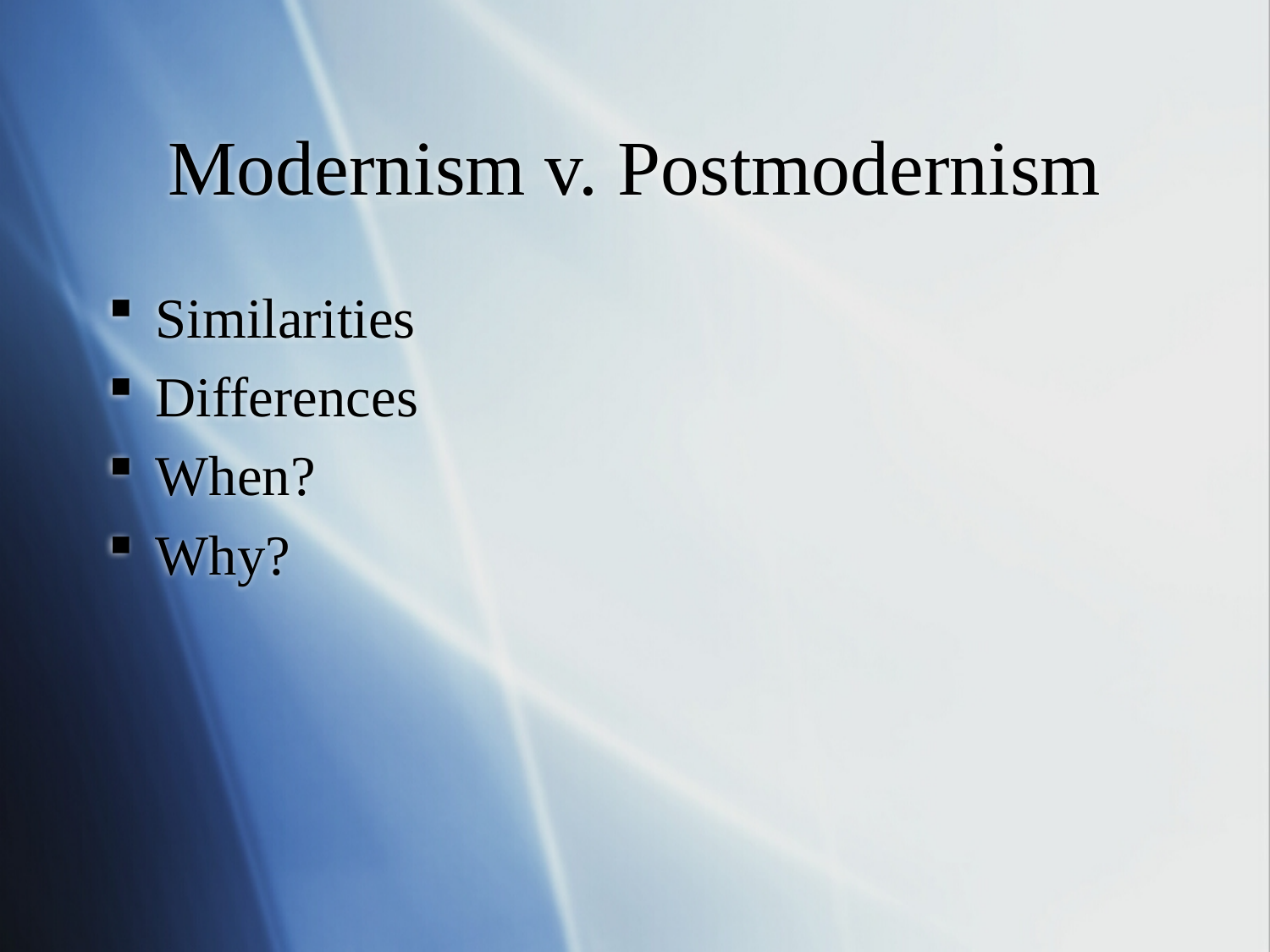

Modernism v. Postmodernism
Similarities
Differences
When?
Why?